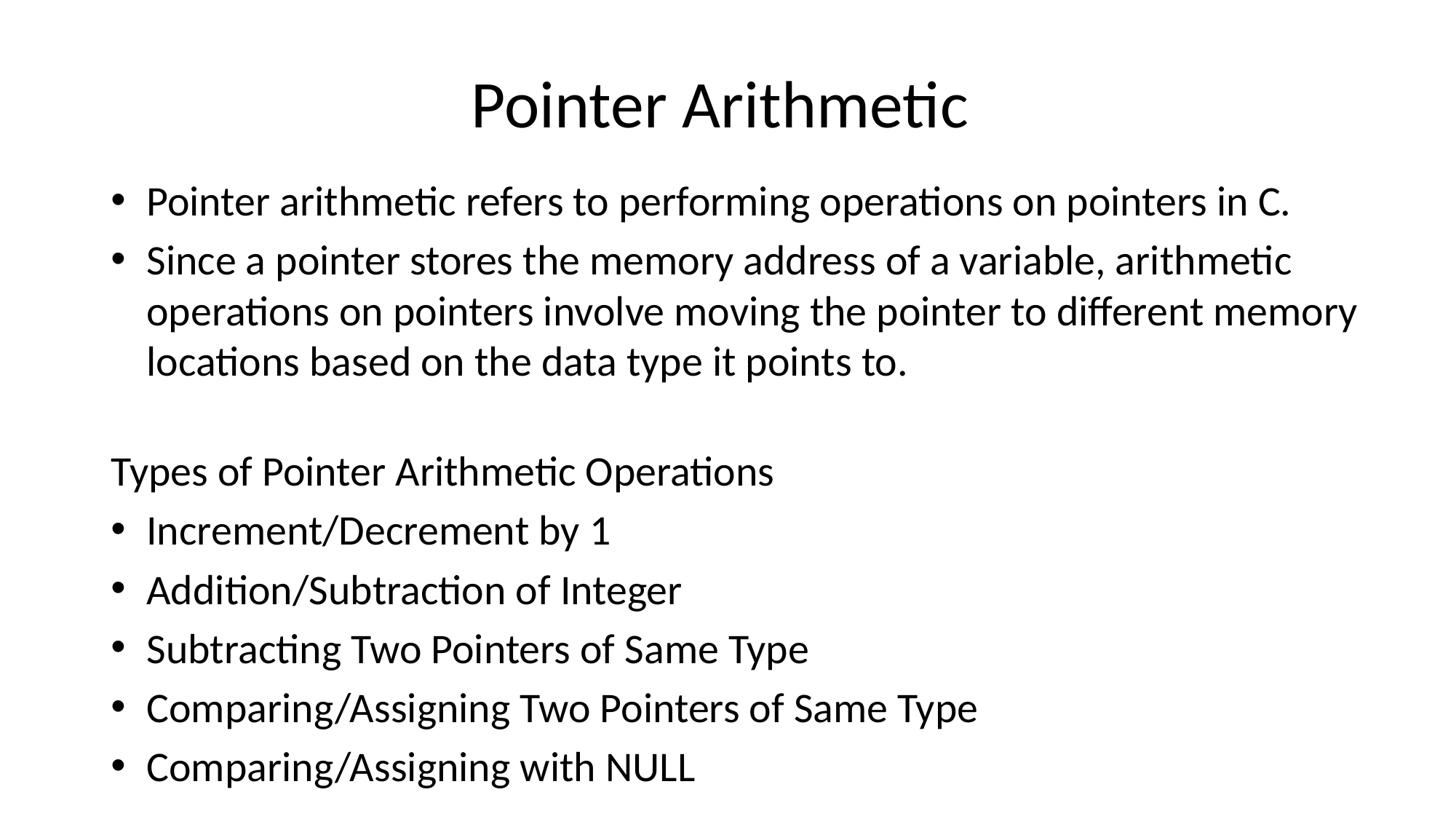

# Pointer Arithmetic
Pointer arithmetic refers to performing operations on pointers in C.
Since a pointer stores the memory address of a variable, arithmetic operations on pointers involve moving the pointer to different memory locations based on the data type it points to.
Types of Pointer Arithmetic Operations
Increment/Decrement by 1
Addition/Subtraction of Integer
Subtracting Two Pointers of Same Type
Comparing/Assigning Two Pointers of Same Type
Comparing/Assigning with NULL